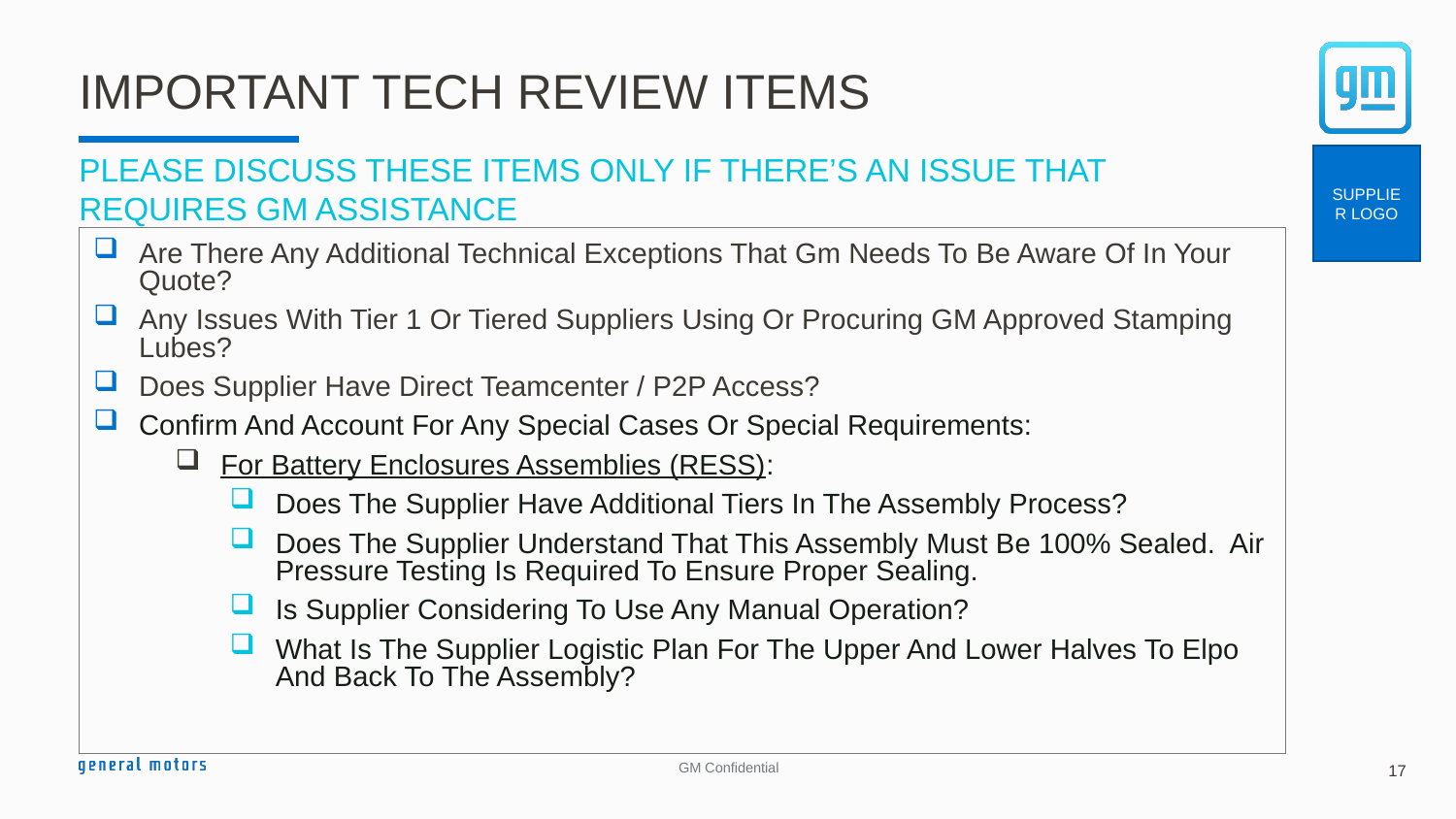

# IMPORTANT TECH REVIEW ITEMS
SUPPLIER LOGO
PLEASE DISCUSS THESE ITEMS ONLY IF THERE’S AN ISSUE THAT REQUIRES GM ASSISTANCE
Are There Any Additional Technical Exceptions That Gm Needs To Be Aware Of In Your Quote?
Any Issues With Tier 1 Or Tiered Suppliers Using Or Procuring GM Approved Stamping Lubes?
Does Supplier Have Direct Teamcenter / P2P Access?
Confirm And Account For Any Special Cases Or Special Requirements:
For Battery Enclosures Assemblies (RESS):
Does The Supplier Have Additional Tiers In The Assembly Process?
Does The Supplier Understand That This Assembly Must Be 100% Sealed.  Air Pressure Testing Is Required To Ensure Proper Sealing.
Is Supplier Considering To Use Any Manual Operation?
What Is The Supplier Logistic Plan For The Upper And Lower Halves To Elpo And Back To The Assembly?

17
GM Confidential